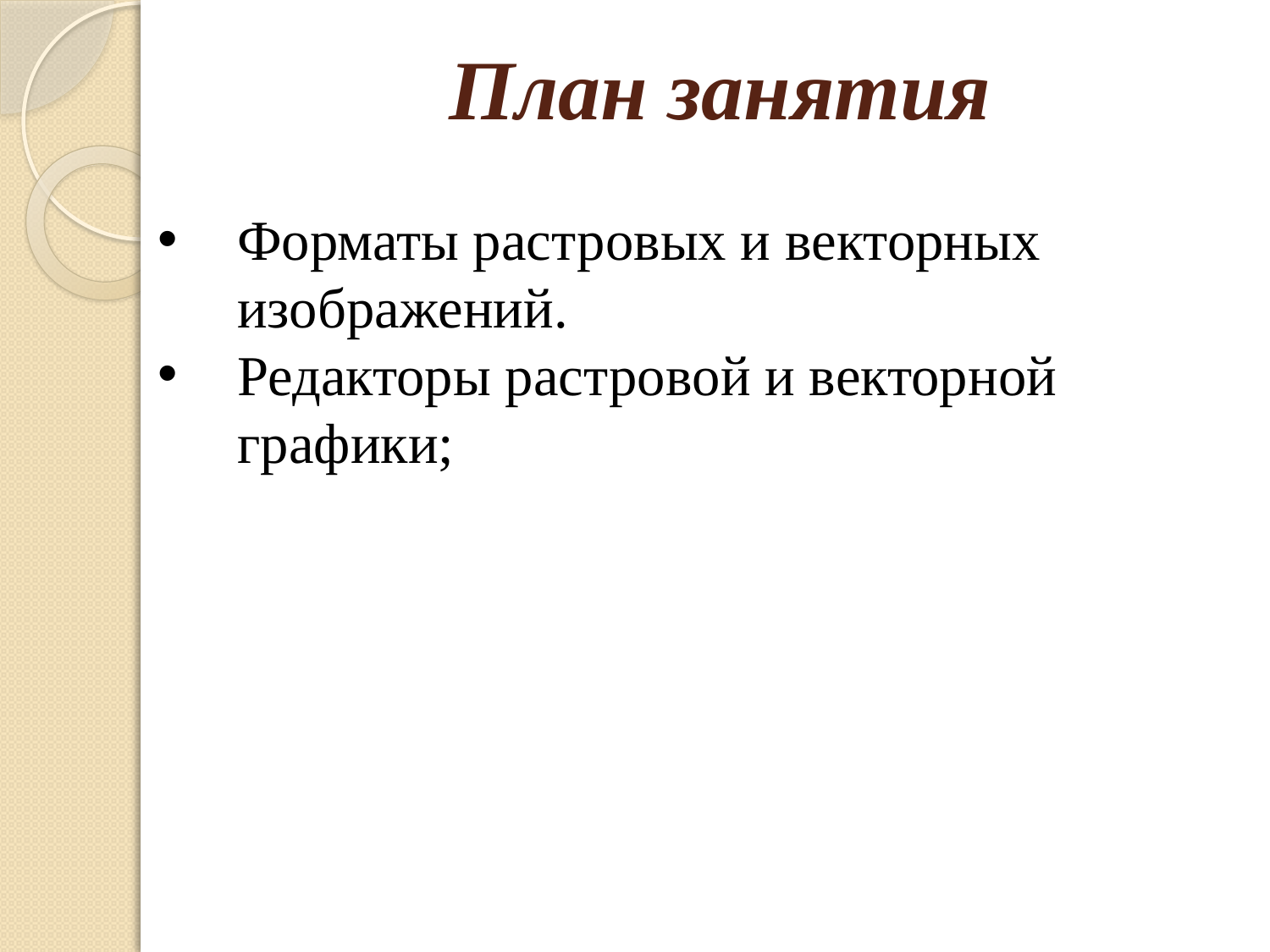

# План занятия
Форматы растровых и векторных изображений.
Редакторы растровой и векторной графики;